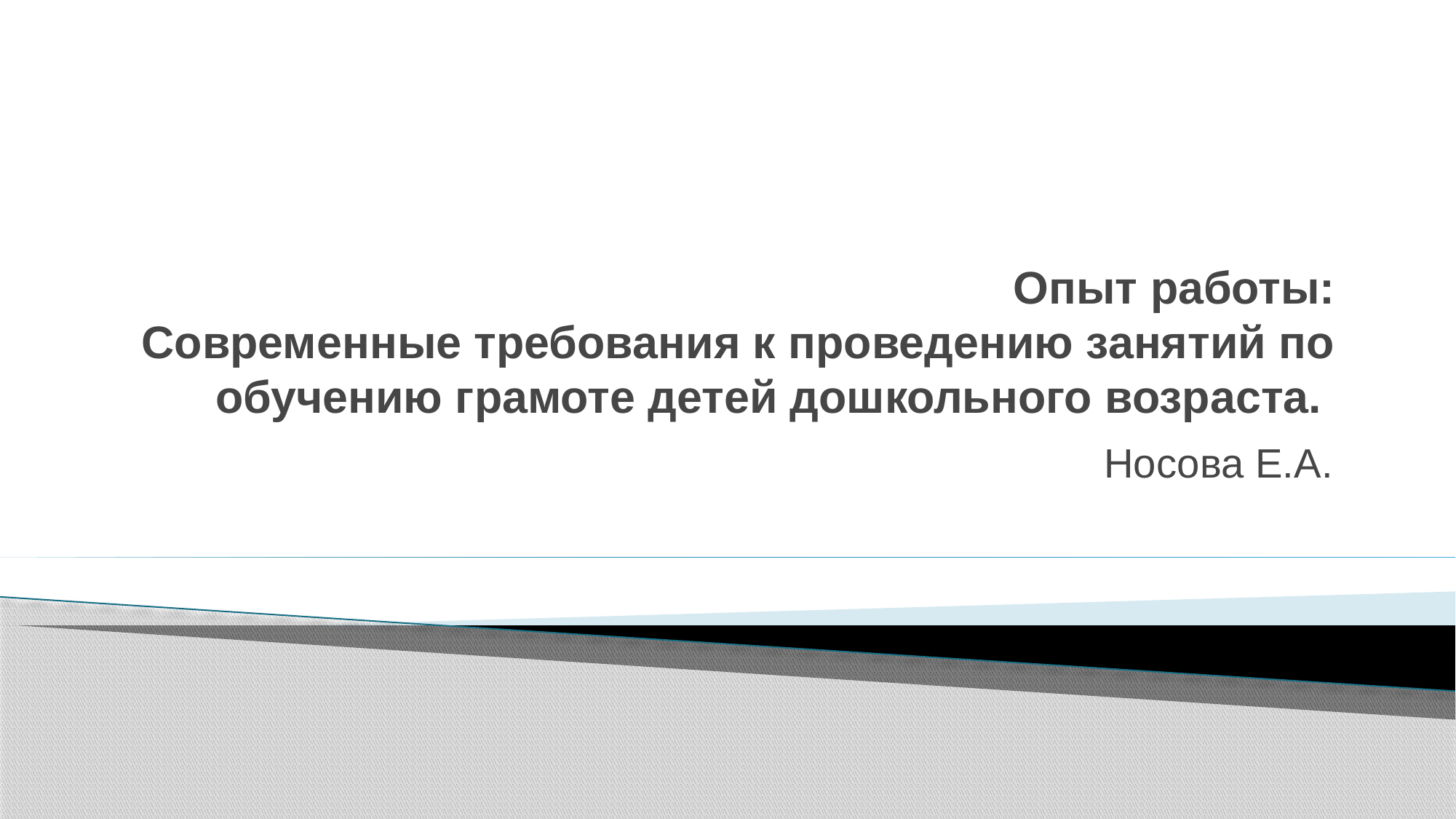

# Опыт работы: Современные требования к проведению занятий по обучению грамоте детей дошкольного возраста.
Носова Е.А.